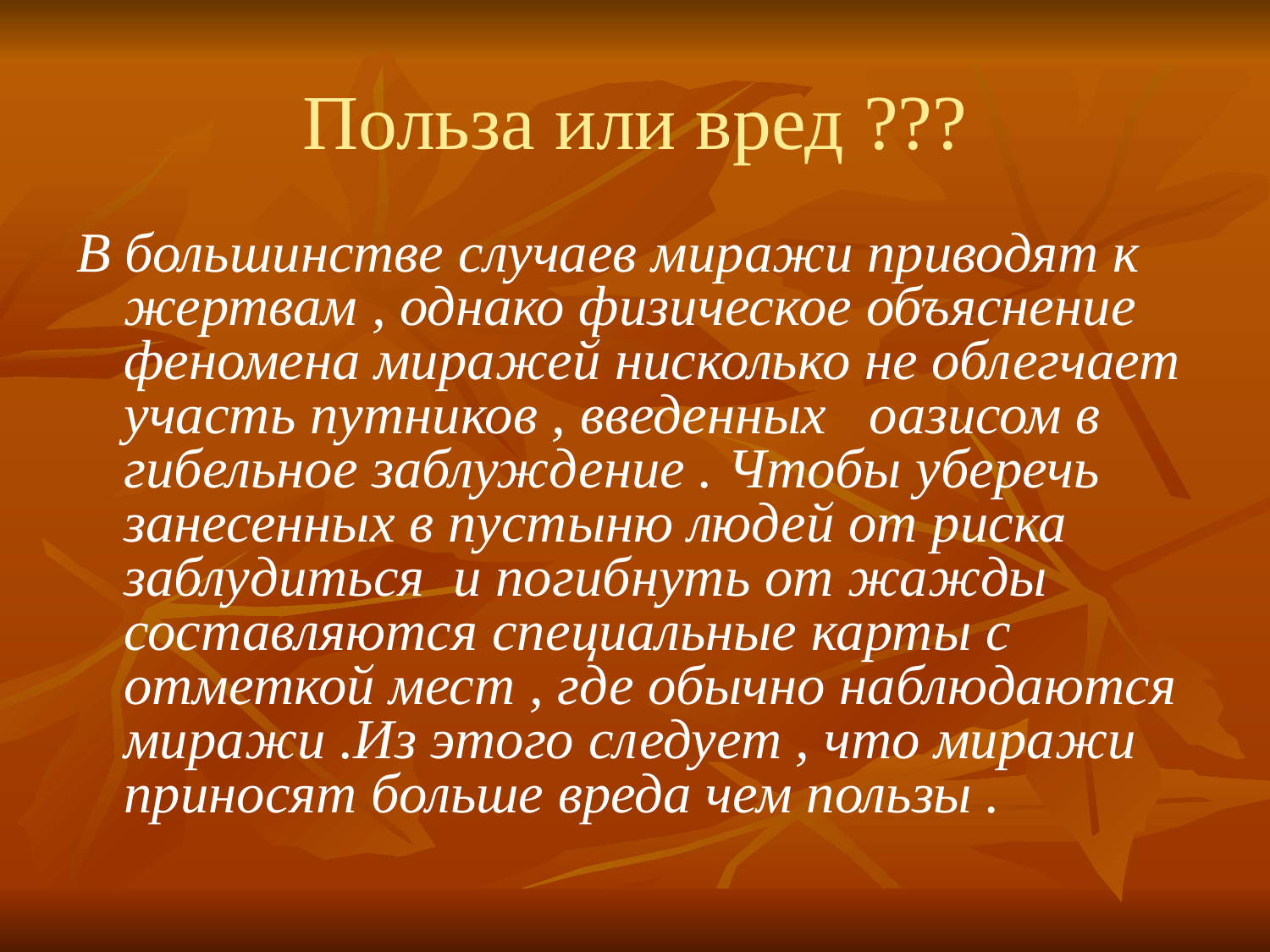

# Польза или вред ???
В большинстве случаев миражи приводят к жертвам , однако физическое объяснение  феномена миражей нисколько не облегчает участь путников , введенных   оазисом в гибельное заблуждение . Чтобы уберечь занесенных в пустыню людей от риска заблудиться  и погибнуть от жажды составляются специальные карты с отметкой мест , где обычно наблюдаются миражи .Из этого следует , что миражи  приносят больше вреда чем пользы .